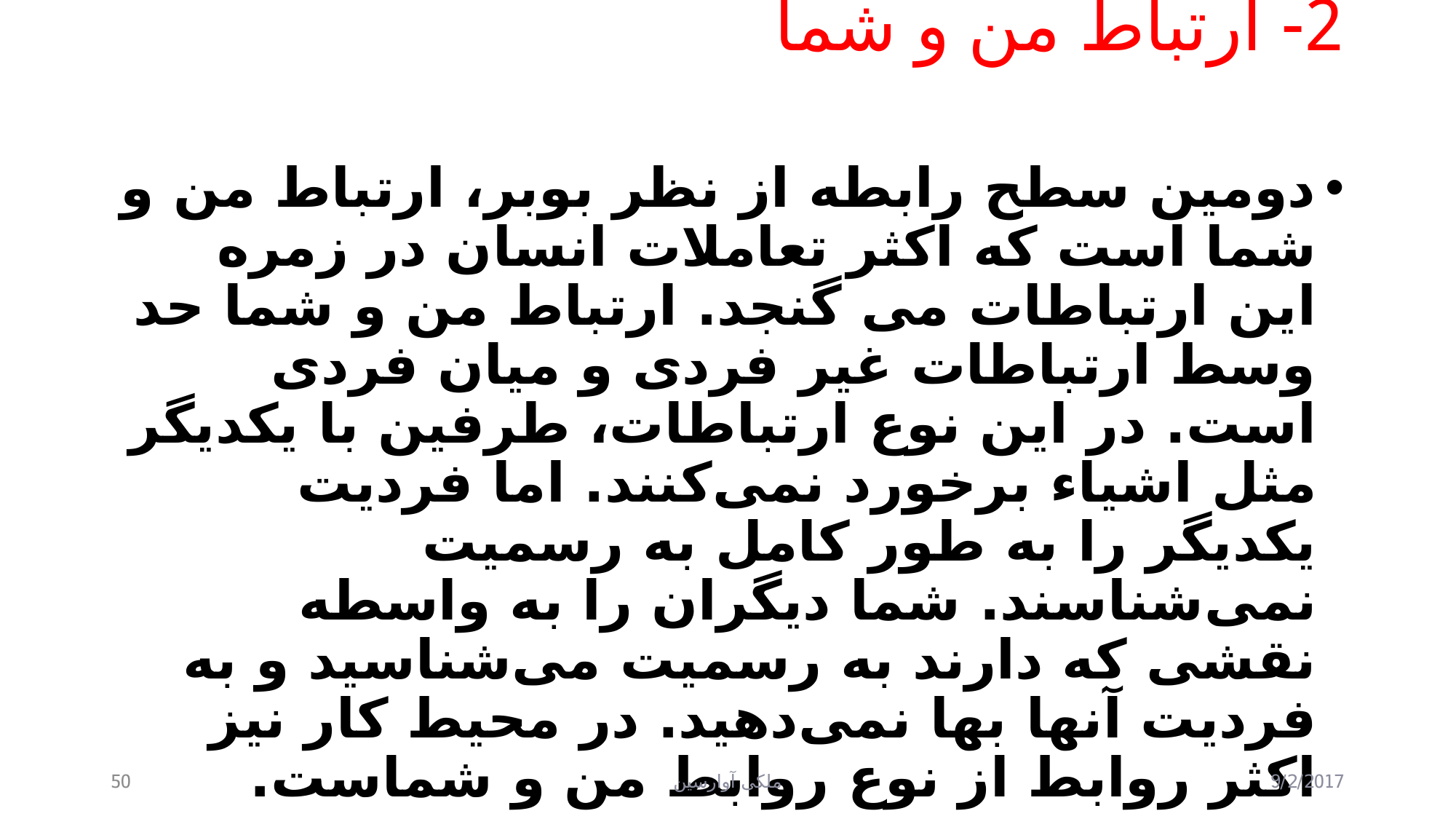

# 2- ارتباط من و شما
دومین سطح رابطه از نظر بوبر، ارتباط من و شما است که اکثر تعاملات انسان در زمره این ارتباطات می گنجد. ارتباط من و شما حد وسط ارتباطات غیر فردی و میان فردی است. در این نوع ارتباطات، طرفین با یکدیگر مثل اشیاء برخورد نمی‌کنند. اما فردیت یکدیگر را به طور کامل به رسمیت نمی‌شناسند. شما دیگران را به واسطه نقشی که دارند به رسمیت می‌شناسید و به فردیت آنها بها نمی‌دهید. در محیط کار نیز اکثر روابط از نوع روابط من و شماست.
ارتباط ما با دیگران در عرصه‌های اجتماعی در مقایسه با ارتباط با عزیزانمان عمق کمتری دارد.به این ترتیب ارتباط ما با دوستان اتفاقی، همکاران، بستگان دورمان از نوع ارتباط من و شماست.
50
ملکی آوارسین
9/2/2017